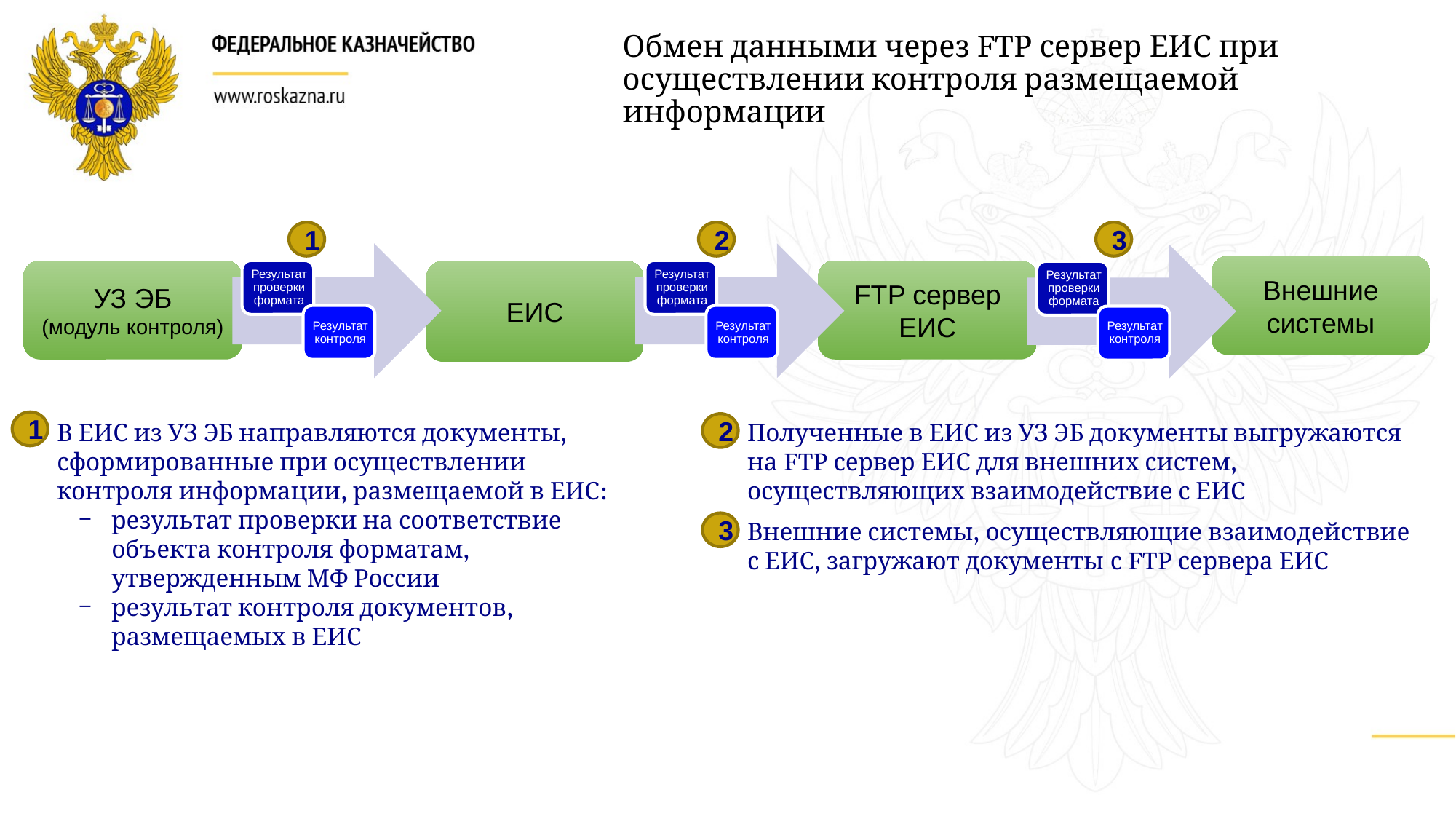

# Обмен данными через FTP сервер ЕИС при осуществлении контроля размещаемой информации
2
3
1
Результат проверки формата
Результат контроля
Результат проверки формата
Результат контроля
Результат проверки формата
Результат контроля
Внешние системы
УЗ ЭБ
(модуль контроля)
FTP сервер ЕИС
ЕИС
В ЕИС из УЗ ЭБ направляются документы, сформированные при осуществлении контроля информации, размещаемой в ЕИС:
результат проверки на соответствие объекта контроля форматам, утвержденным МФ России
результат контроля документов, размещаемых в ЕИС
1
Полученные в ЕИС из УЗ ЭБ документы выгружаются на FTP сервер ЕИС для внешних систем, осуществляющих взаимодействие с ЕИС
2
Внешние системы, осуществляющие взаимодействие с ЕИС, загружают документы с FTP сервера ЕИС
3